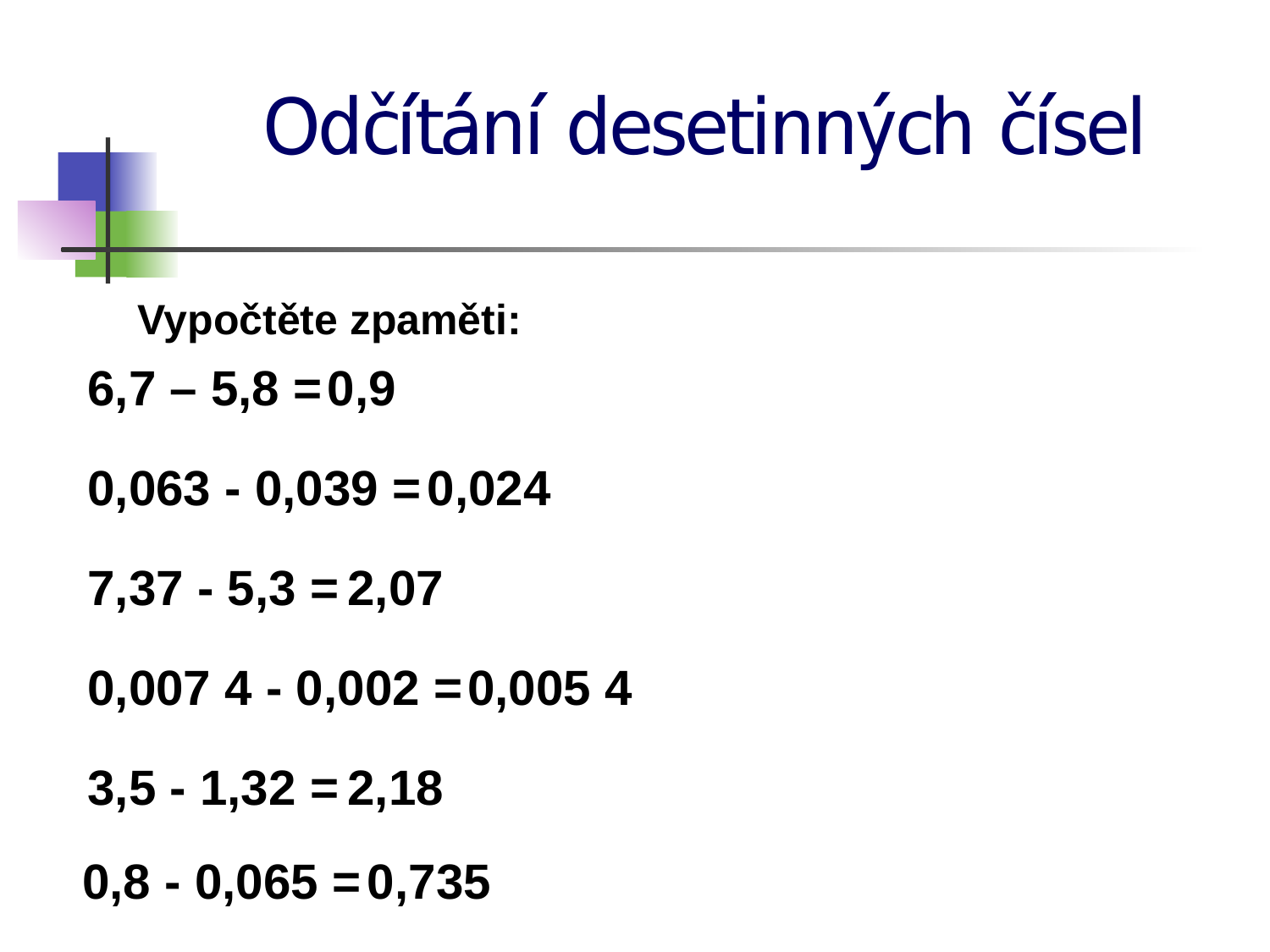

# Odčítání desetinných čísel
Vypočtěte zpaměti:
6,7 – 5,8 =
0,9
0,063 - 0,039 =
0,024
7,37 - 5,3 =
2,07
0,007 4 - 0,002 =
0,005 4
3,5 - 1,32 =
2,18
0,8 - 0,065 =
0,735